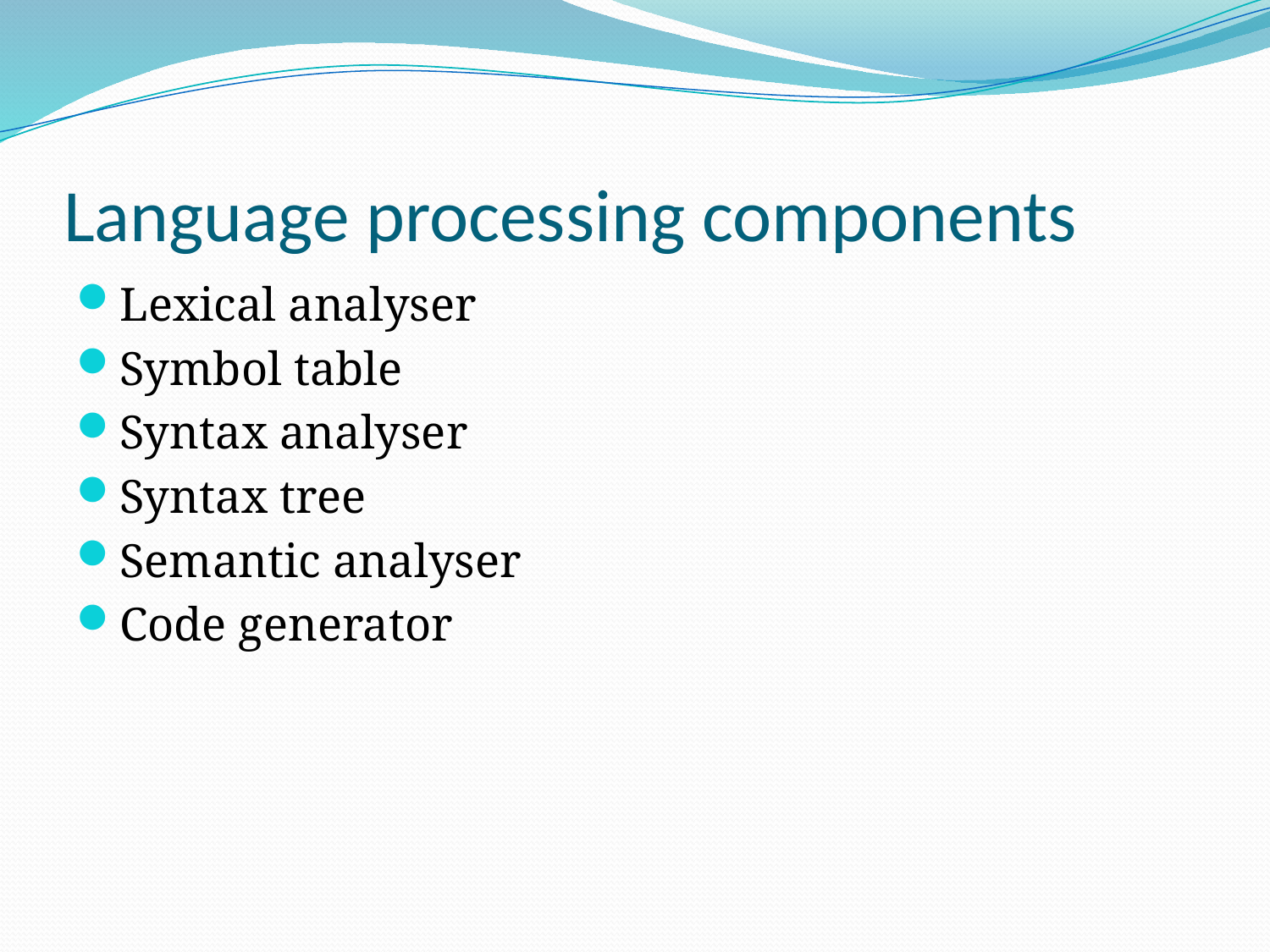

# Language processing components
Lexical analyser
Symbol table
Syntax analyser
Syntax tree
Semantic analyser
Code generator